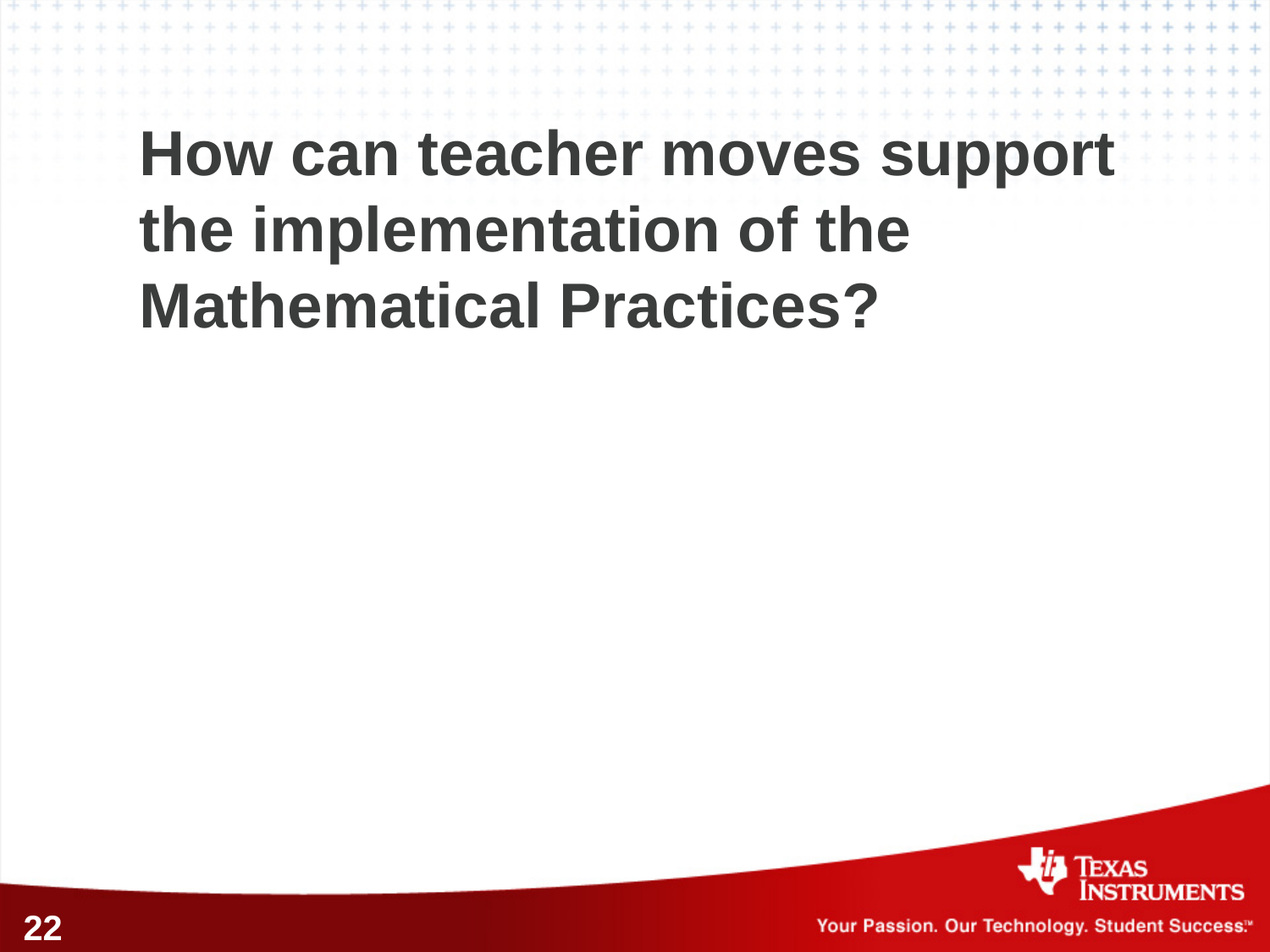

How can teacher moves support the implementation of the Mathematical Practices?